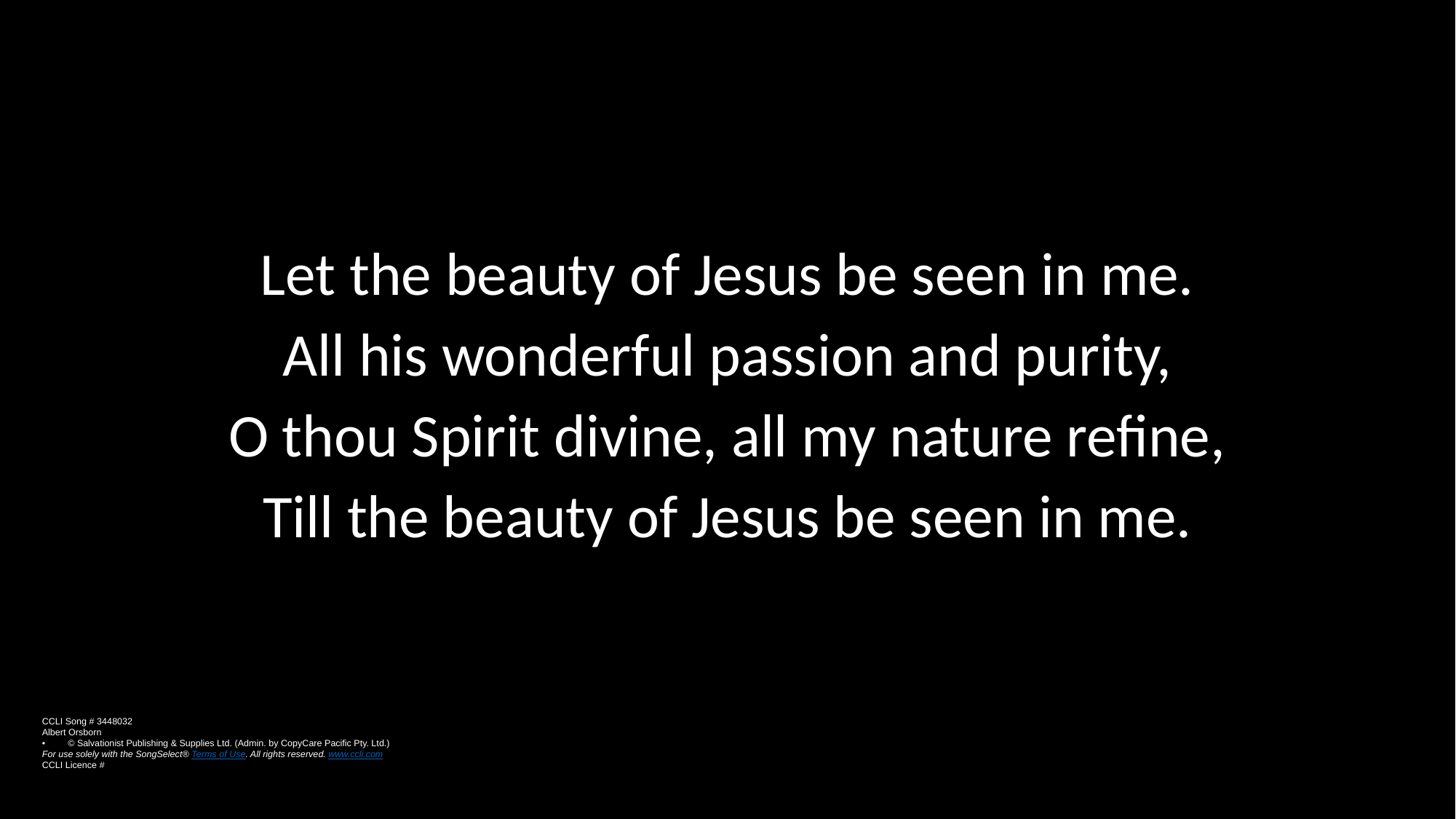

Let the beauty of Jesus be seen in me.
All his wonderful passion and purity,
O thou Spirit divine, all my nature refine,
Till the beauty of Jesus be seen in me.
CCLI Song # 3448032
Albert Orsborn
© Salvationist Publishing & Supplies Ltd. (Admin. by CopyCare Pacific Pty. Ltd.)
For use solely with the SongSelect® Terms of Use. All rights reserved. www.ccli.com
CCLI Licence #